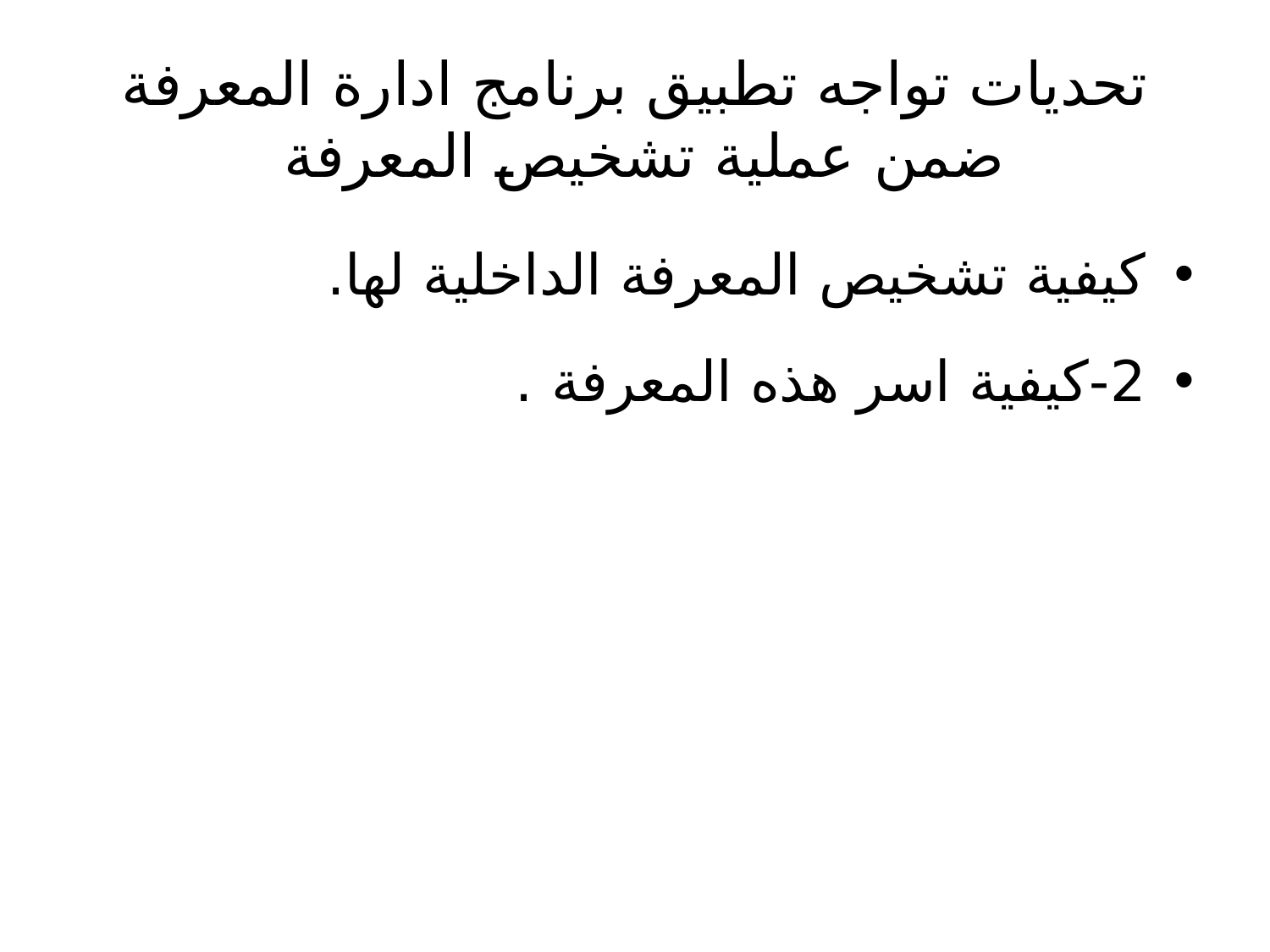

# تحديات تواجه تطبيق برنامج ادارة المعرفة ضمن عملية تشخيص المعرفة
كيفية تشخيص المعرفة الداخلية لها.
2-كيفية اسر هذه المعرفة .